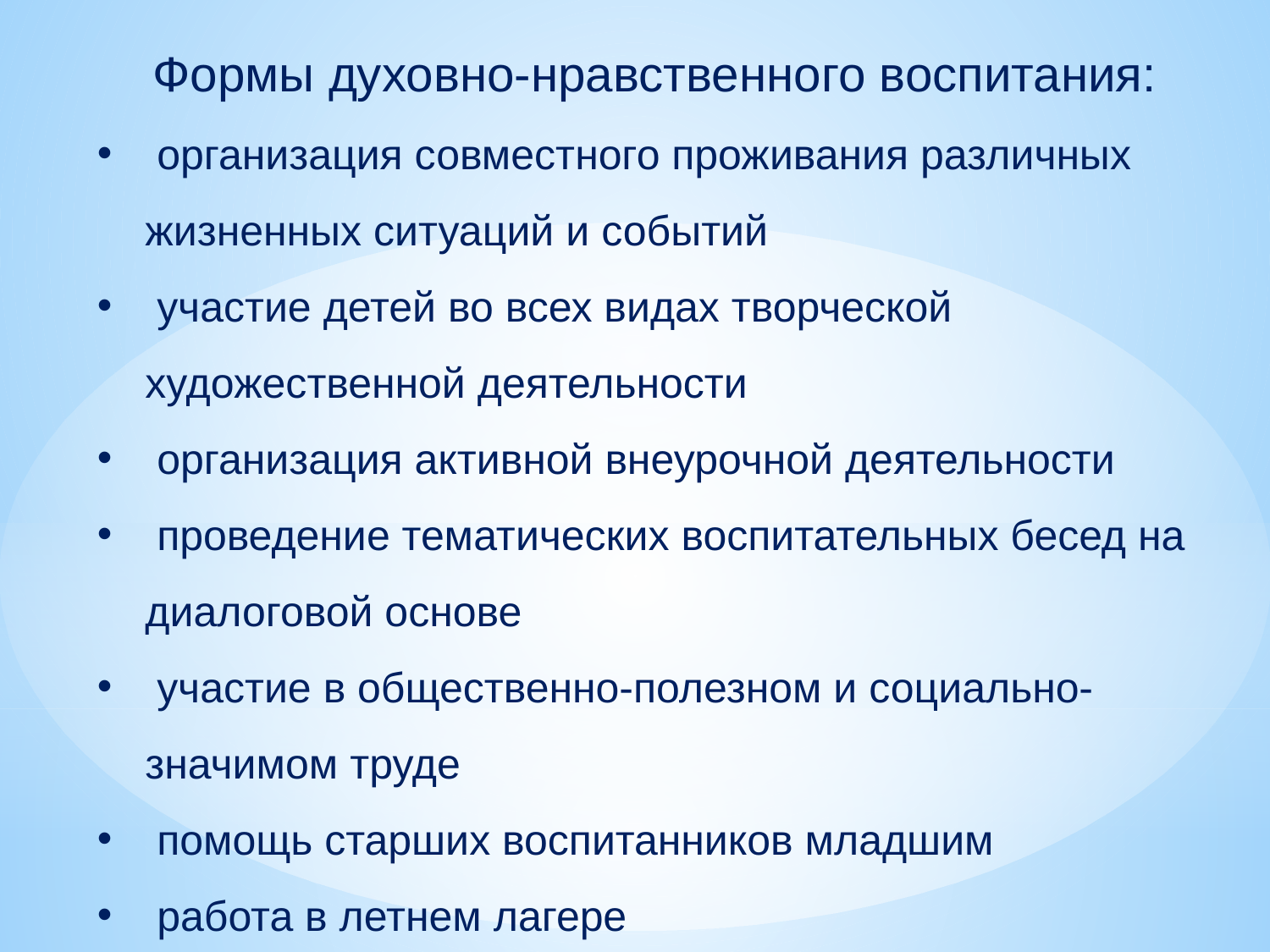

Формы духовно-нравственного воспитания:
 организация совместного проживания различных жизненных ситуаций и событий
 участие детей во всех видах творческой художественной деятельности
 организация активной внеурочной деятельности
 проведение тематических воспитательных бесед на диалоговой основе
 участие в общественно-полезном и социально-значимом труде
 помощь старших воспитанников младшим
 работа в летнем лагере